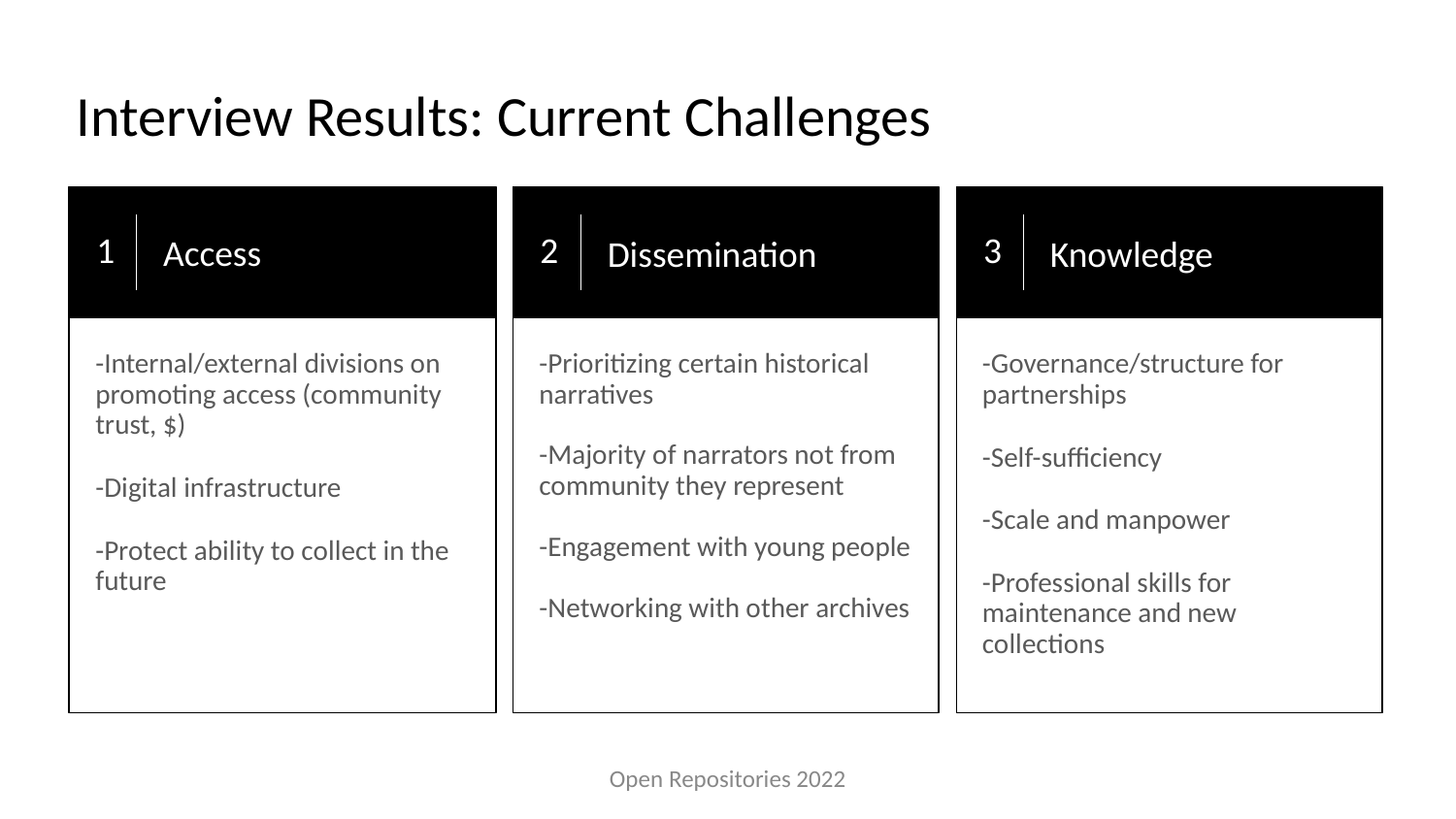

Interview Results: Current Challenges
1
Access
2
3

Dissemination

Knowledge
-Internal/external divisions on promoting access (community trust, $)
-Digital infrastructure
-Protect ability to collect in the future
-Prioritizing certain historical narratives

-Majority of narrators not from community they represent

-Engagement with young people

-Networking with other archives
-Governance/structure for partnerships
-Self-sufficiency
-Scale and manpower
-Professional skills for maintenance and new collections